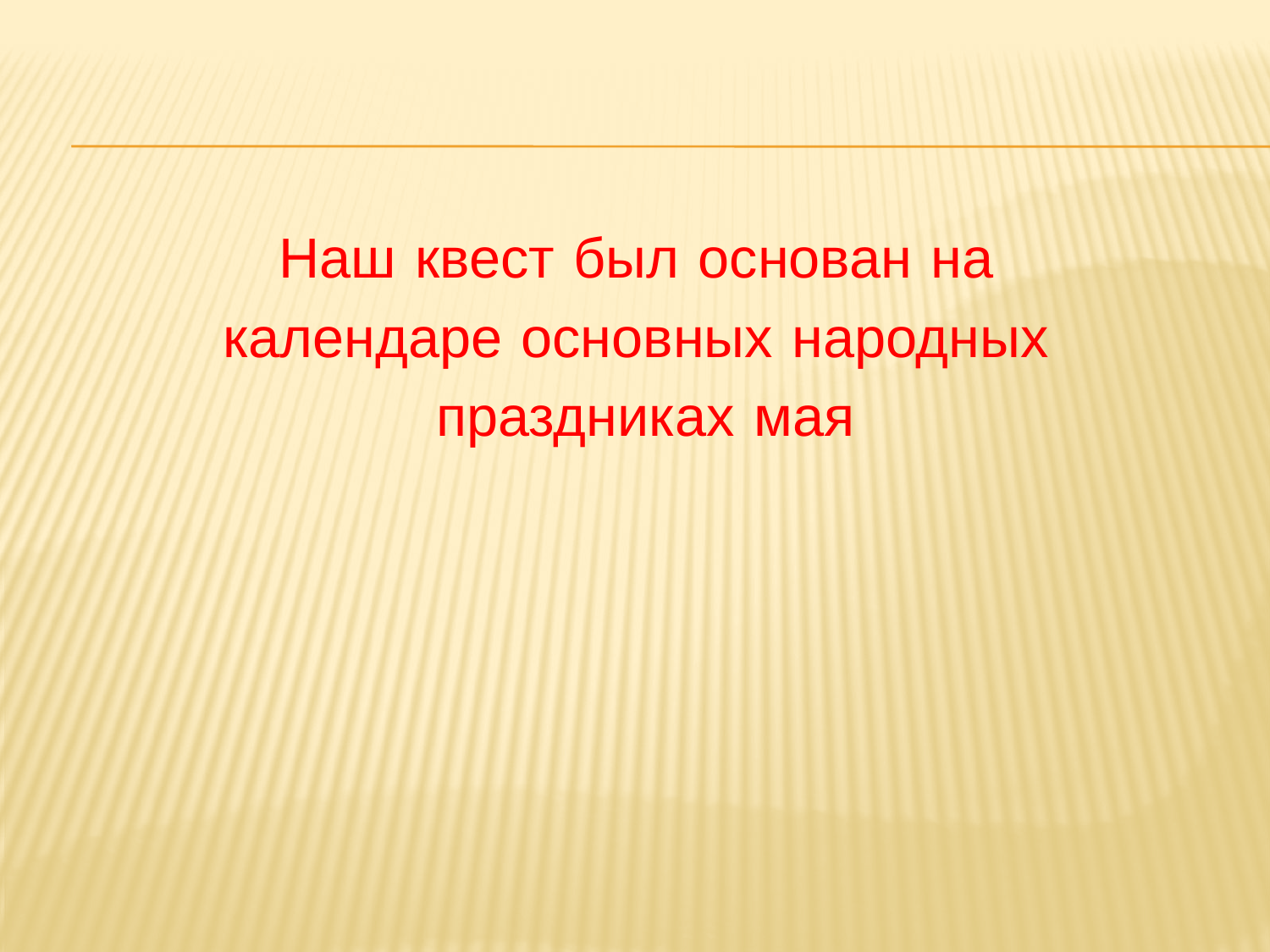

Наш квест был основан на
календаре основных народных
праздниках мая